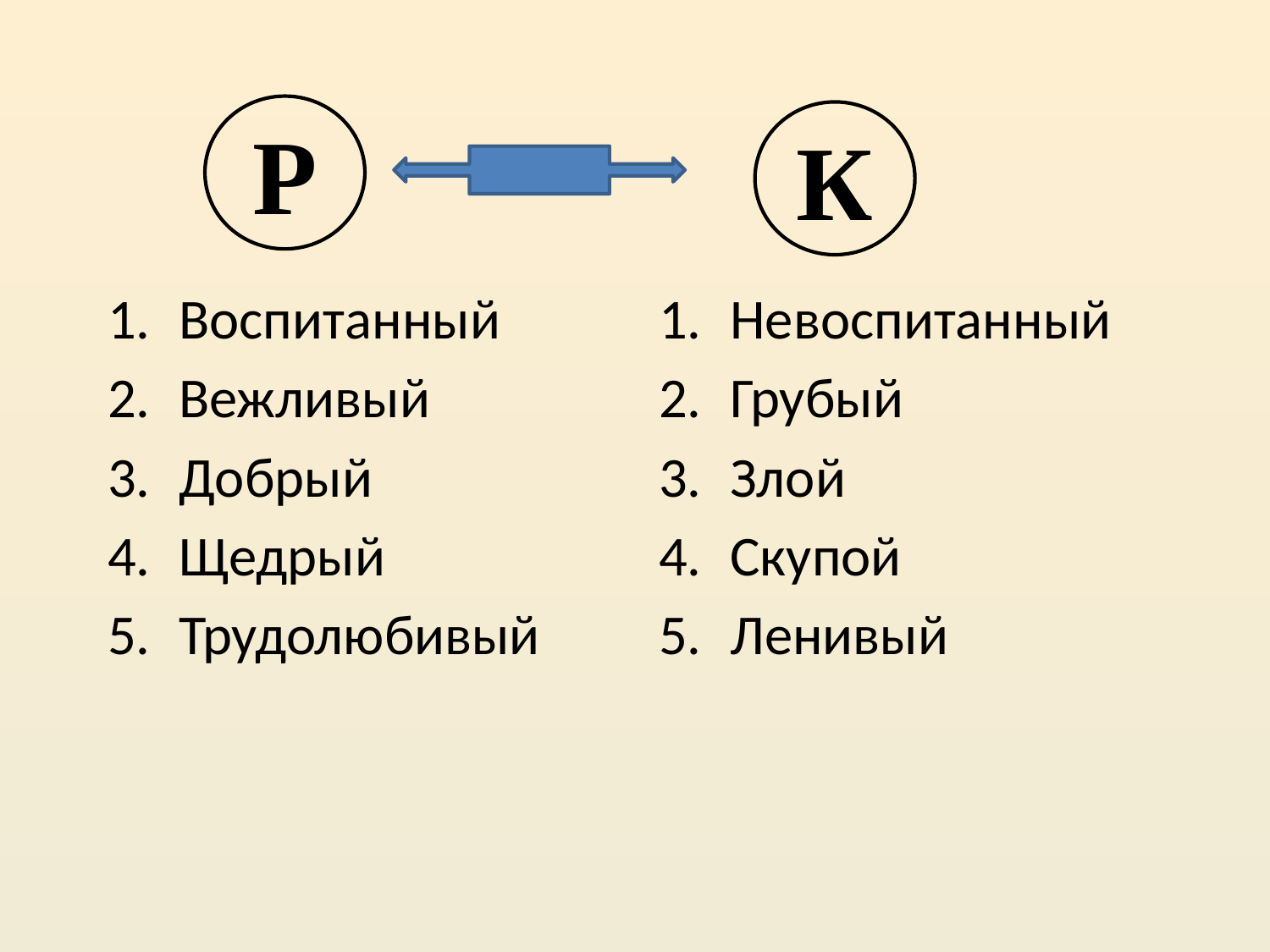

Р
К

Воспитанный
Вежливый
Добрый
Щедрый
Трудолюбивый
Невоспитанный
Грубый
Злой
Скупой
Ленивый